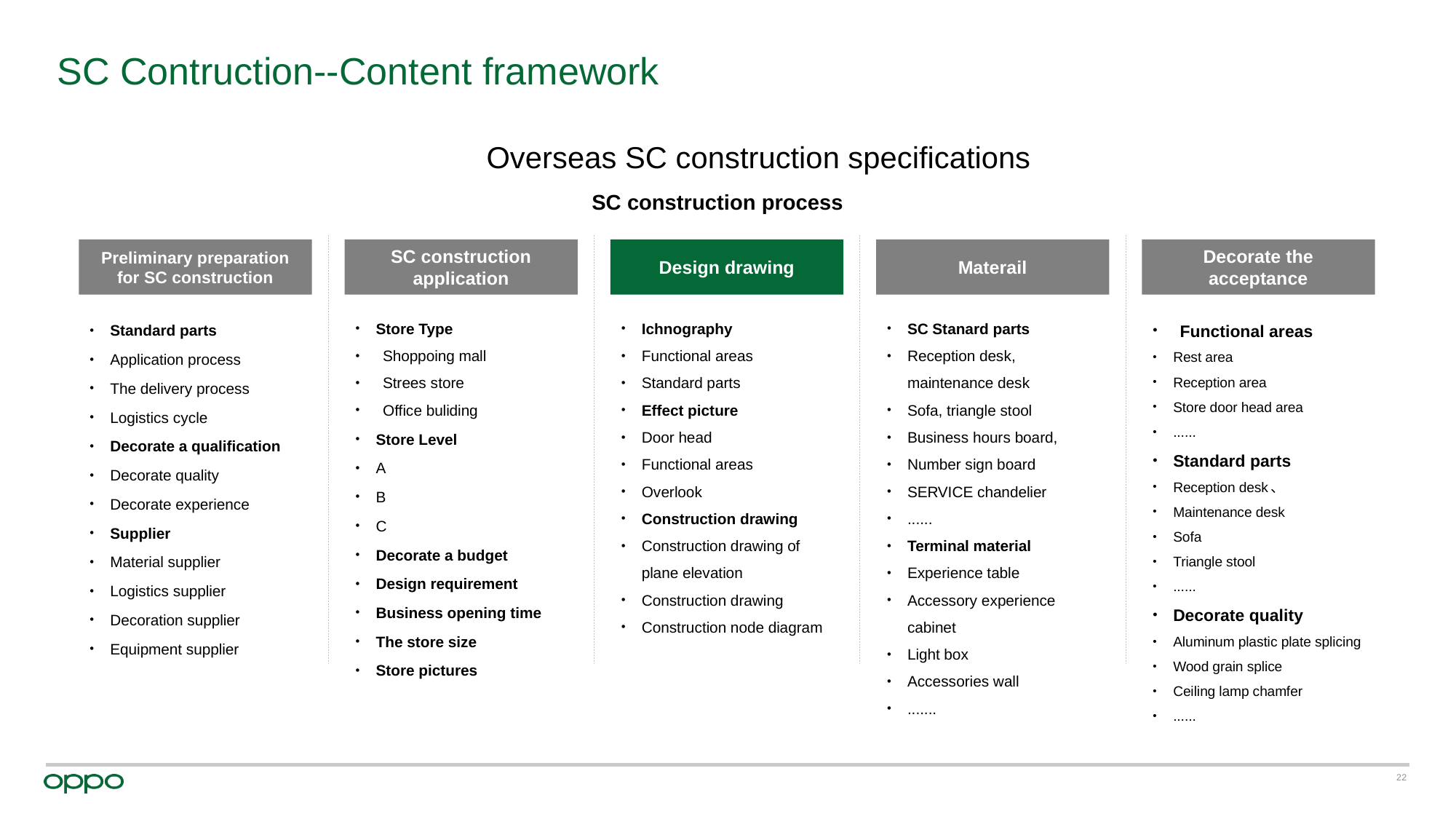

# SC Contruction--Content framework
Overseas SC construction specifications
SC construction process
Preliminary preparation for SC construction
Standard parts
Application process
The delivery process
Logistics cycle
Decorate a qualification
Decorate quality
Decorate experience
Supplier
Material supplier
Logistics supplier
Decoration supplier
Equipment supplier

SC construction application
Store Type
Shoppoing mall
Strees store
Office buliding
Store Level
A
B
C
Decorate a budget
Design requirement
Business opening time
The store size
Store pictures
Design drawing
Ichnography
Functional areas
Standard parts
Effect picture
Door head
Functional areas
Overlook
Construction drawing
Construction drawing of plane elevation
Construction drawing
Construction node diagram

Materail
SC Stanard parts
Reception desk, maintenance desk
Sofa, triangle stool
Business hours board,
Number sign board
SERVICE chandelier
......
Terminal material
Experience table
Accessory experience cabinet
Light box
Accessories wall
.......

Decorate the acceptance
Functional areas
Rest area
Reception area
Store door head area
......
Standard parts
Reception desk、
Maintenance desk
Sofa
Triangle stool
......
Decorate quality
Aluminum plastic plate splicing
Wood grain splice
Ceiling lamp chamfer
......